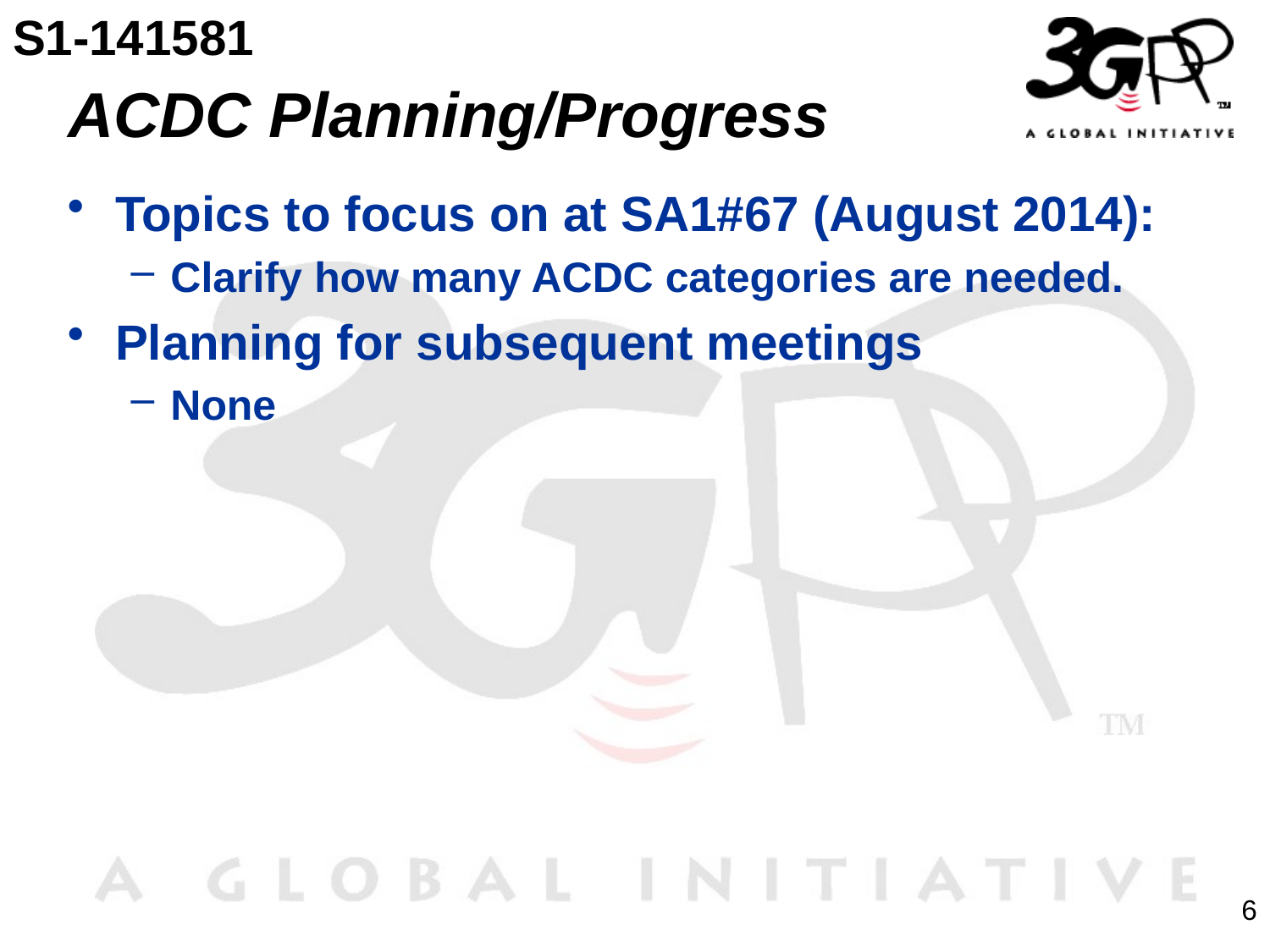

S1-141581
# ACDC Planning/Progress
Topics to focus on at SA1#67 (August 2014):
Clarify how many ACDC categories are needed.
Planning for subsequent meetings
None
6